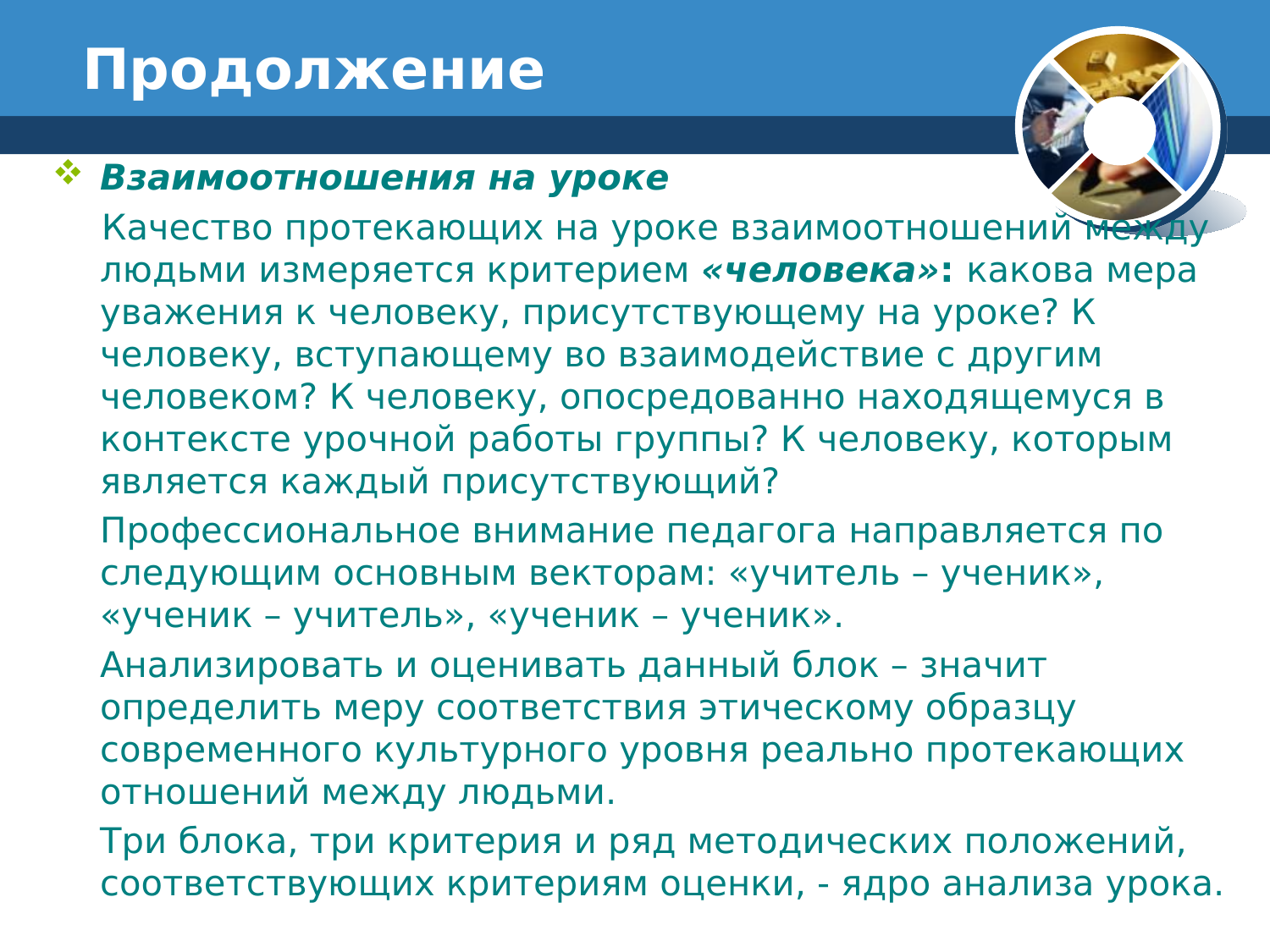

# Продолжение
Взаимоотношения на уроке
    Качество протекающих на уроке взаимоотношений между людьми измеряется критерием «человека»: какова мера уважения к человеку, присутствующему на уроке? К человеку, вступающему во взаимодействие с другим человеком? К человеку, опосредованно находящемуся в контексте урочной работы группы? К человеку, которым является каждый присутствующий?
    	Профессиональное внимание педагога направляется по следующим основным векторам: «учитель – ученик», «ученик – учитель», «ученик – ученик».
    	Анализировать и оценивать данный блок – значит определить меру соответствия этическому образцу современного культурного уровня реально протекающих отношений между людьми.
    	Три блока, три критерия и ряд методических положений, соответствующих критериям оценки, - ядро анализа урока.